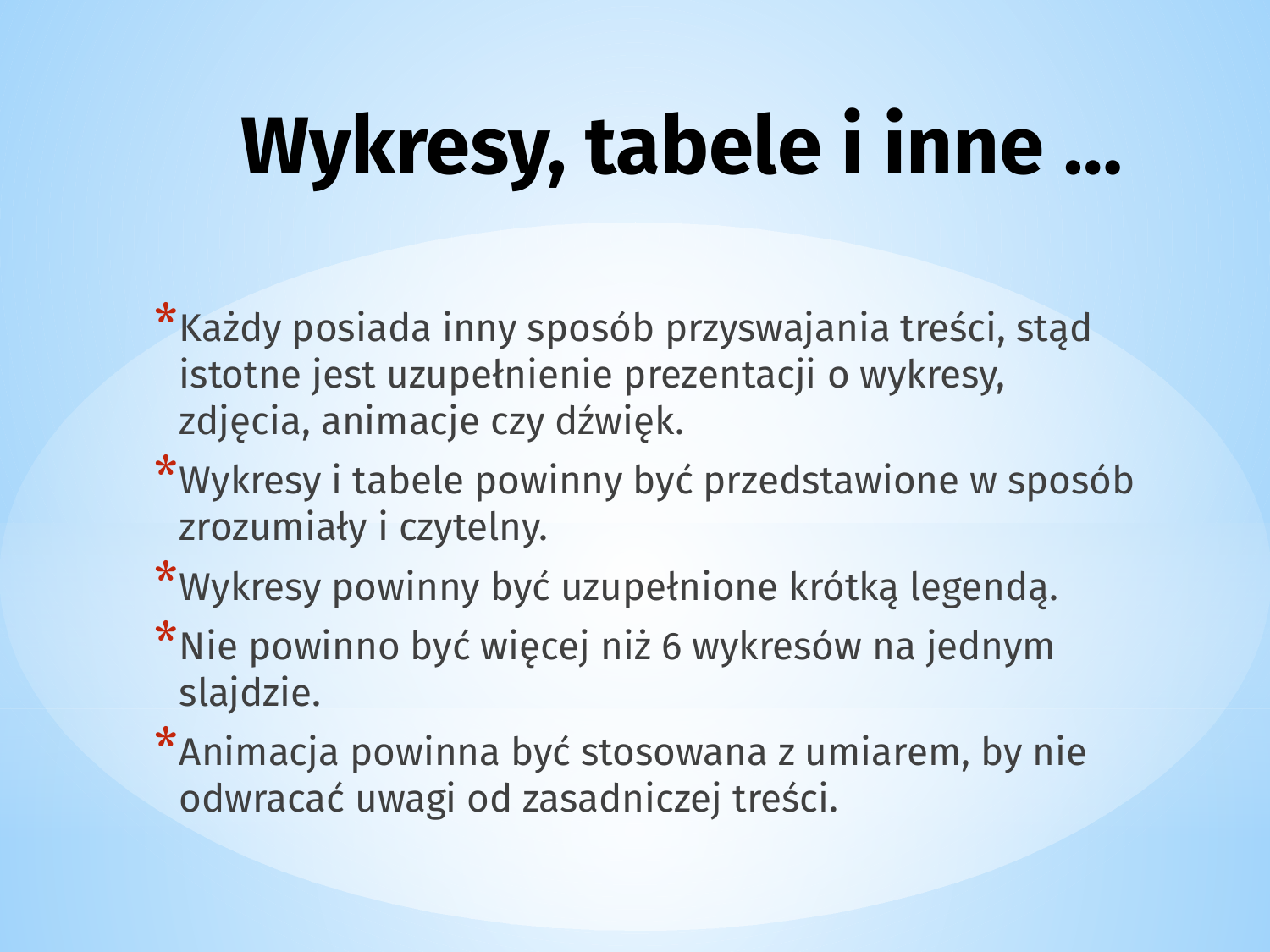

# Wykresy, tabele i inne …
Każdy posiada inny sposób przyswajania treści, stąd istotne jest uzupełnienie prezentacji o wykresy, zdjęcia, animacje czy dźwięk.
Wykresy i tabele powinny być przedstawione w sposób zrozumiały i czytelny.
Wykresy powinny być uzupełnione krótką legendą.
Nie powinno być więcej niż 6 wykresów na jednym slajdzie.
Animacja powinna być stosowana z umiarem, by nie odwracać uwagi od zasadniczej treści.